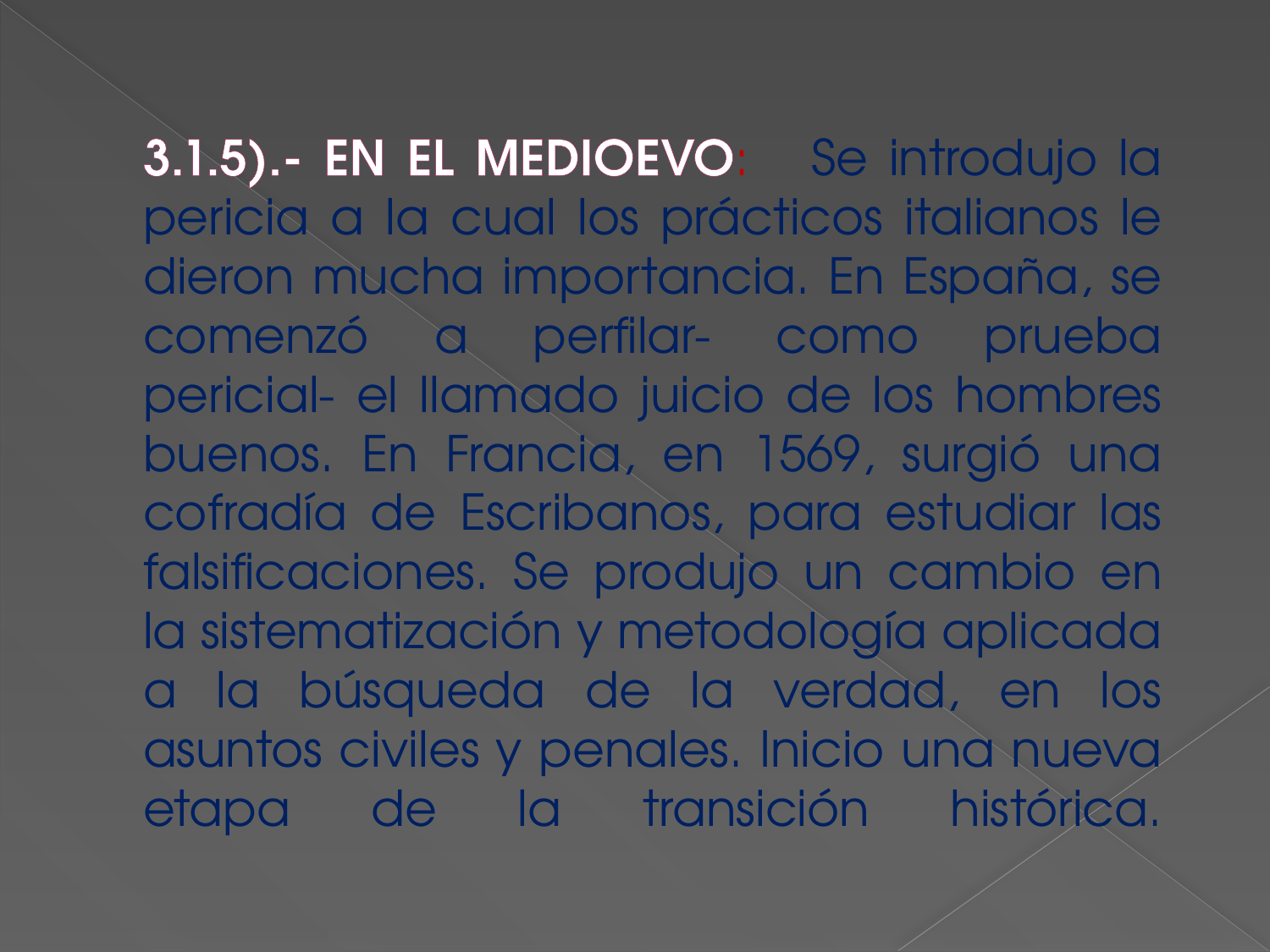

# 3.1.5).- EN EL MEDIOEVO:   Se introdujo la pericia a la cual los prácticos italianos le dieron mucha importancia. En España, se comenzó a perfilar- como prueba pericial- el llamado juicio de los hombres buenos. En Francia, en 1569, surgió una cofradía de Escribanos, para estudiar las falsificaciones. Se produjo un cambio en la sistematización y metodología aplicada a la búsqueda de la verdad, en los asuntos civiles y penales. Inicio una nueva etapa de la transición histórica.